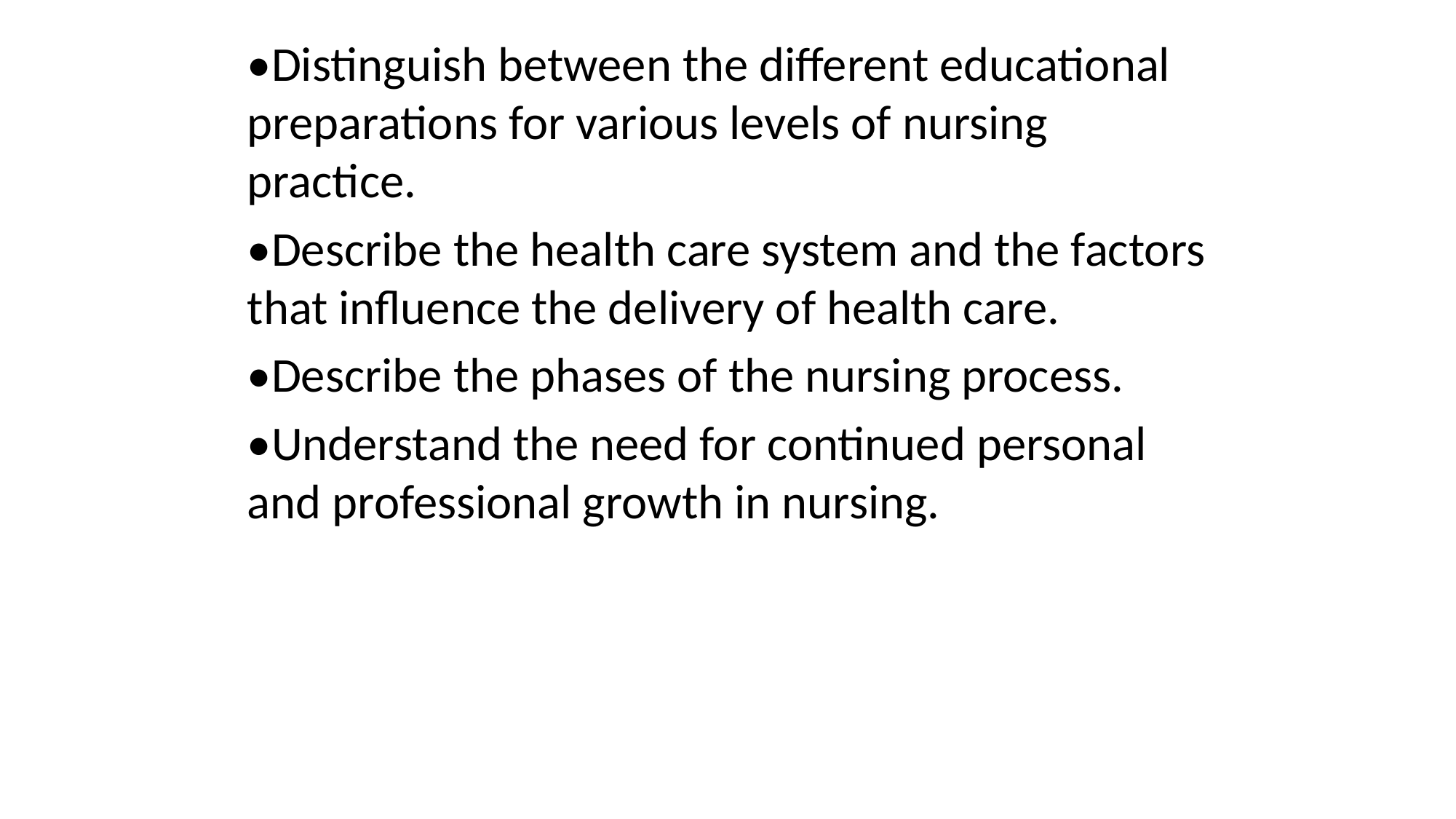

•Distinguish between the different educational preparations for various levels of nursing practice.
•Describe the health care system and the factors that influence the delivery of health care.
•Describe the phases of the nursing process.
•Understand the need for continued personal and professional growth in nursing.